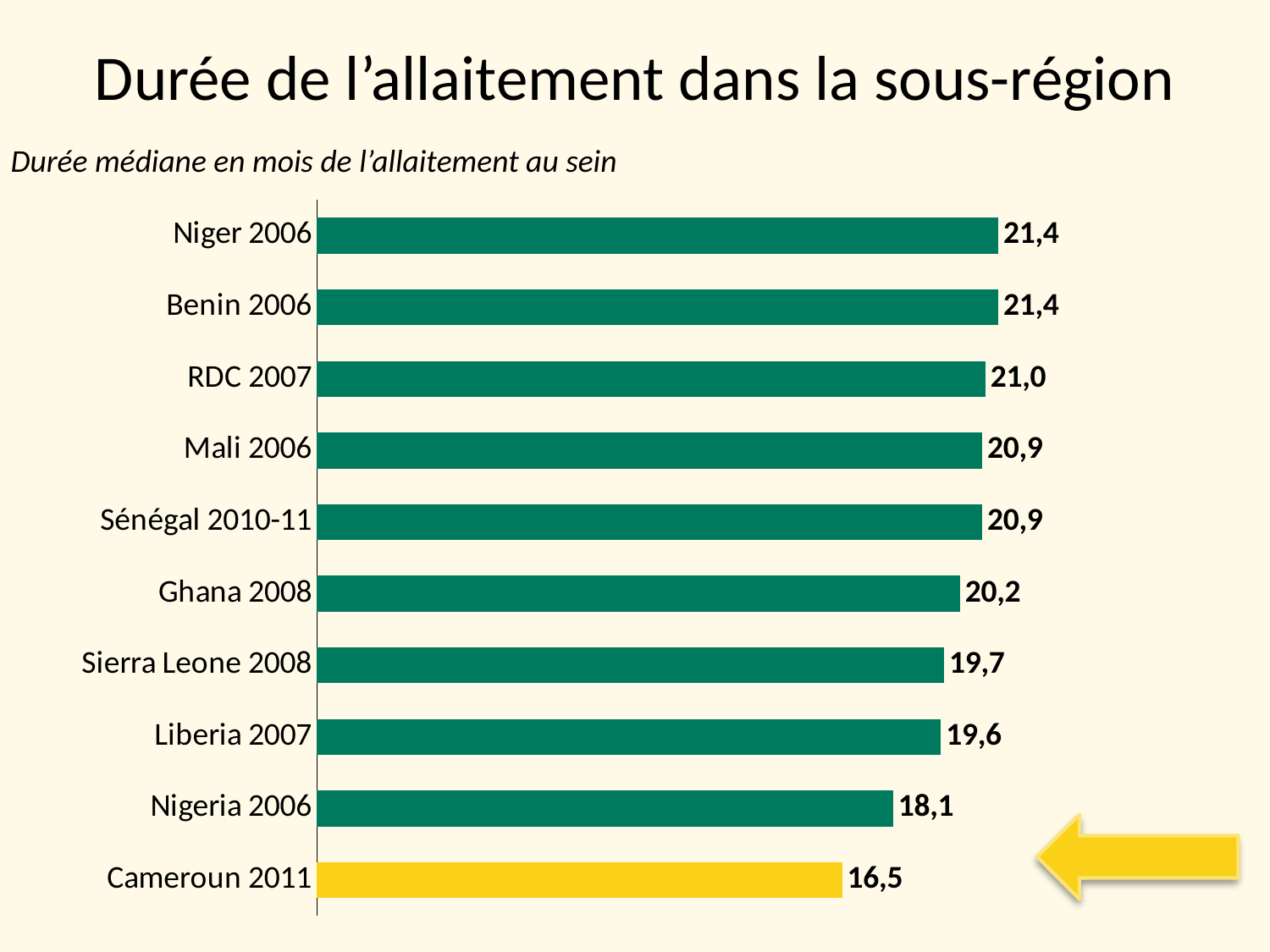

# Durée de l’allaitement dans la sous-région
Durée médiane en mois de l’allaitement au sein

### Chart

| Category | Series 1 |
|---|---|
| Cameroun 2011 | 16.5 |
| Nigeria 2006 | 18.1 |
| Liberia 2007 | 19.6 |
| Sierra Leone 2008 | 19.7 |
| Ghana 2008 | 20.2 |
| Sénégal 2010-11 | 20.9 |
| Mali 2006 | 20.9 |
| RDC 2007 | 21.0 |
| Benin 2006 | 21.4 |
| Niger 2006 | 21.4 |